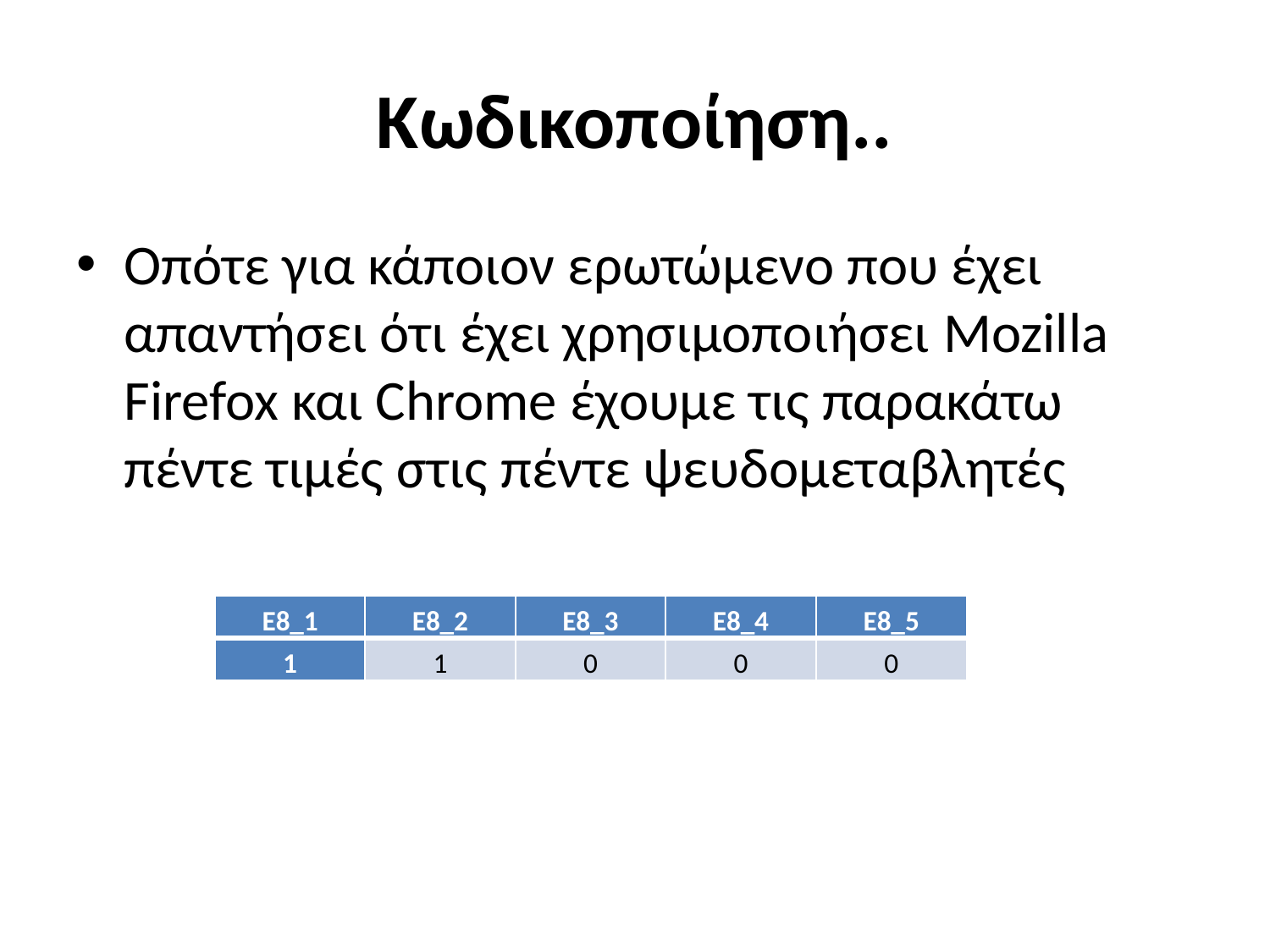

# Κωδικοποίηση..
Οπότε για κάποιον ερωτώμενο που έχει απαντήσει ότι έχει χρησιμοποιήσει Mozilla Firefox και Chrome έχουμε τις παρακάτω πέντε τιμές στις πέντε ψευδομεταβλητές

| Ε8\_1 | Ε8\_2 | Ε8\_3 | Ε8\_4 | Ε8\_5 |
| --- | --- | --- | --- | --- |
| 1 | 1 | 0 | 0 | 0 |